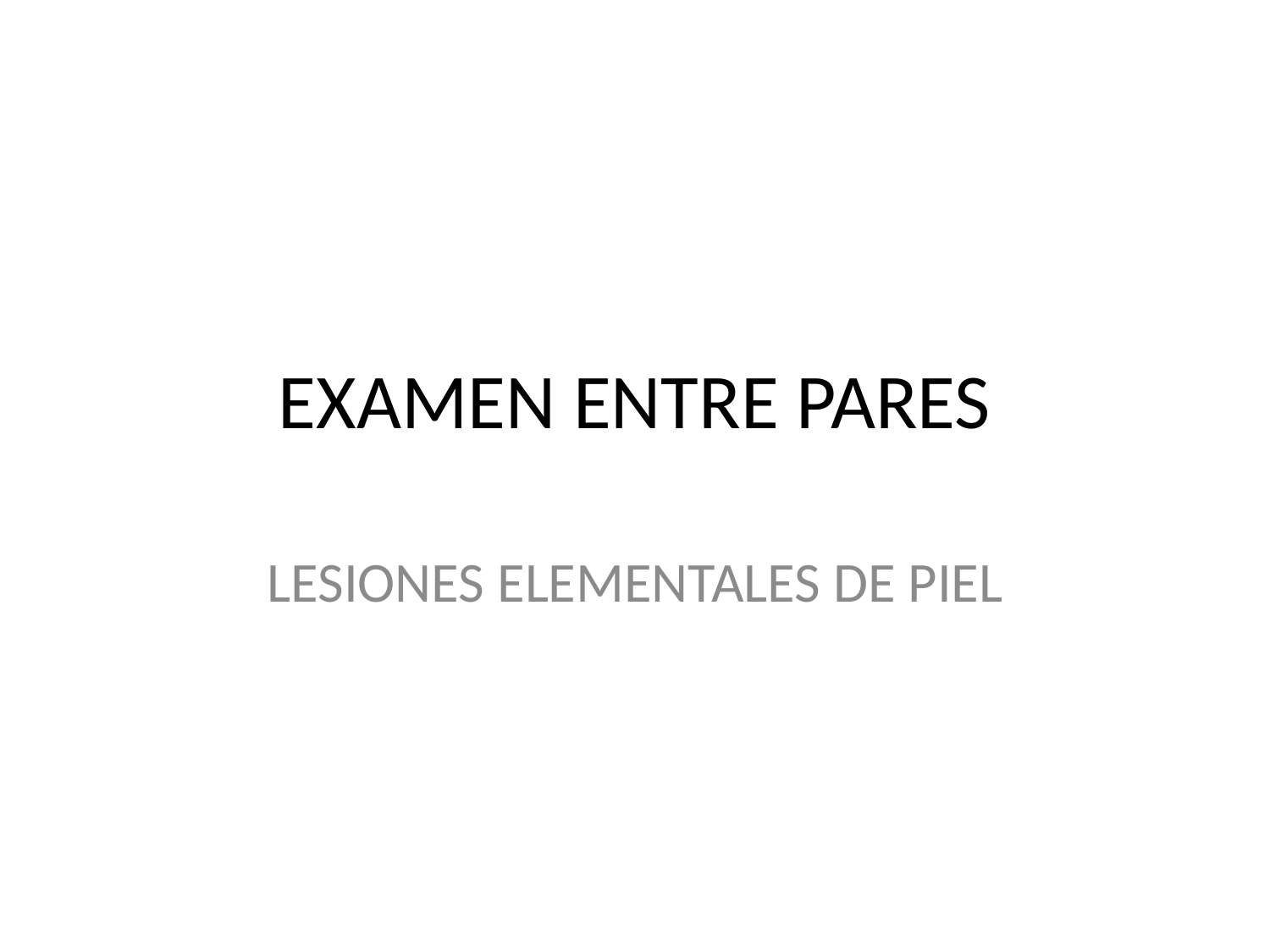

# EXAMEN ENTRE PARES
LESIONES ELEMENTALES DE PIEL